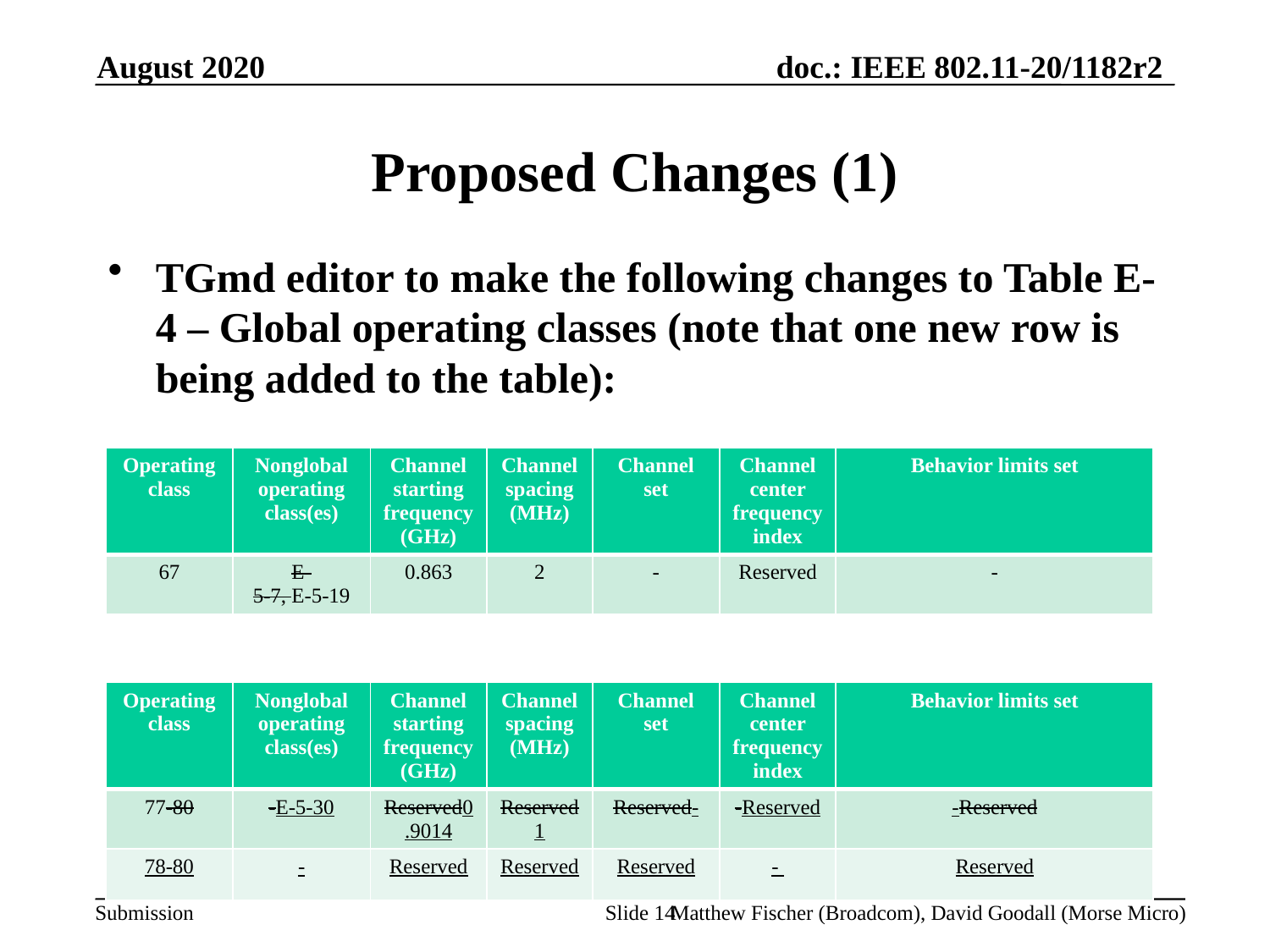

August 2020
# Proposed Changes (1)
TGmd editor to make the following changes to Table E-4 – Global operating classes (note that one new row is being added to the table):
| Operating class | Nonglobal operating class(es) | Channel starting frequency (GHz) | Channel spacing (MHz) | Channel set | Channel center frequency index | Behavior limits set |
| --- | --- | --- | --- | --- | --- | --- |
| 67 | E- 5-7, E-5-19 | 0.863 | 2 | - | Reserved | - |
| Operating class | Nonglobal operating class(es) | Channel starting frequency (GHz) | Channel spacing (MHz) | Channel set | Channel center frequency index | Behavior limits set |
| --- | --- | --- | --- | --- | --- | --- |
| 77-80 | -E-5-30 | Reserved0.9014 | Reserved1 | Reserved- | -Reserved | -Reserved |
| 78-80 | - | Reserved | Reserved | Reserved | - | Reserved |
Slide 14
Matthew Fischer (Broadcom), David Goodall (Morse Micro)